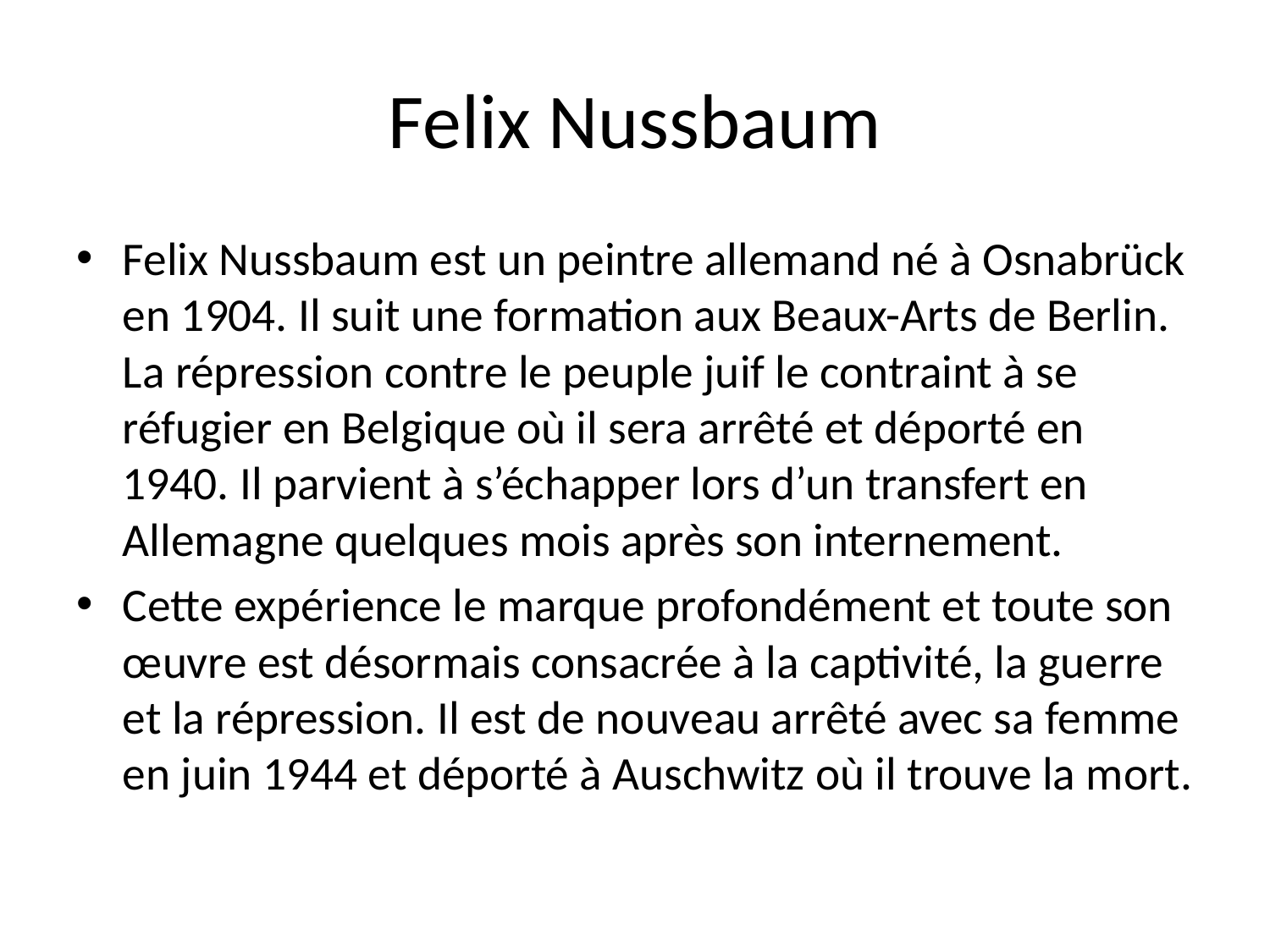

# Felix Nussbaum
Felix Nussbaum est un peintre allemand né à Osnabrück en 1904. Il suit une formation aux Beaux-Arts de Berlin. La répression contre le peuple juif le contraint à se réfugier en Belgique où il sera arrêté et déporté en 1940. Il parvient à s’échapper lors d’un transfert en Allemagne quelques mois après son internement.
Cette expérience le marque profondément et toute son œuvre est désormais consacrée à la captivité, la guerre et la répression. Il est de nouveau arrêté avec sa femme en juin 1944 et déporté à Auschwitz où il trouve la mort.